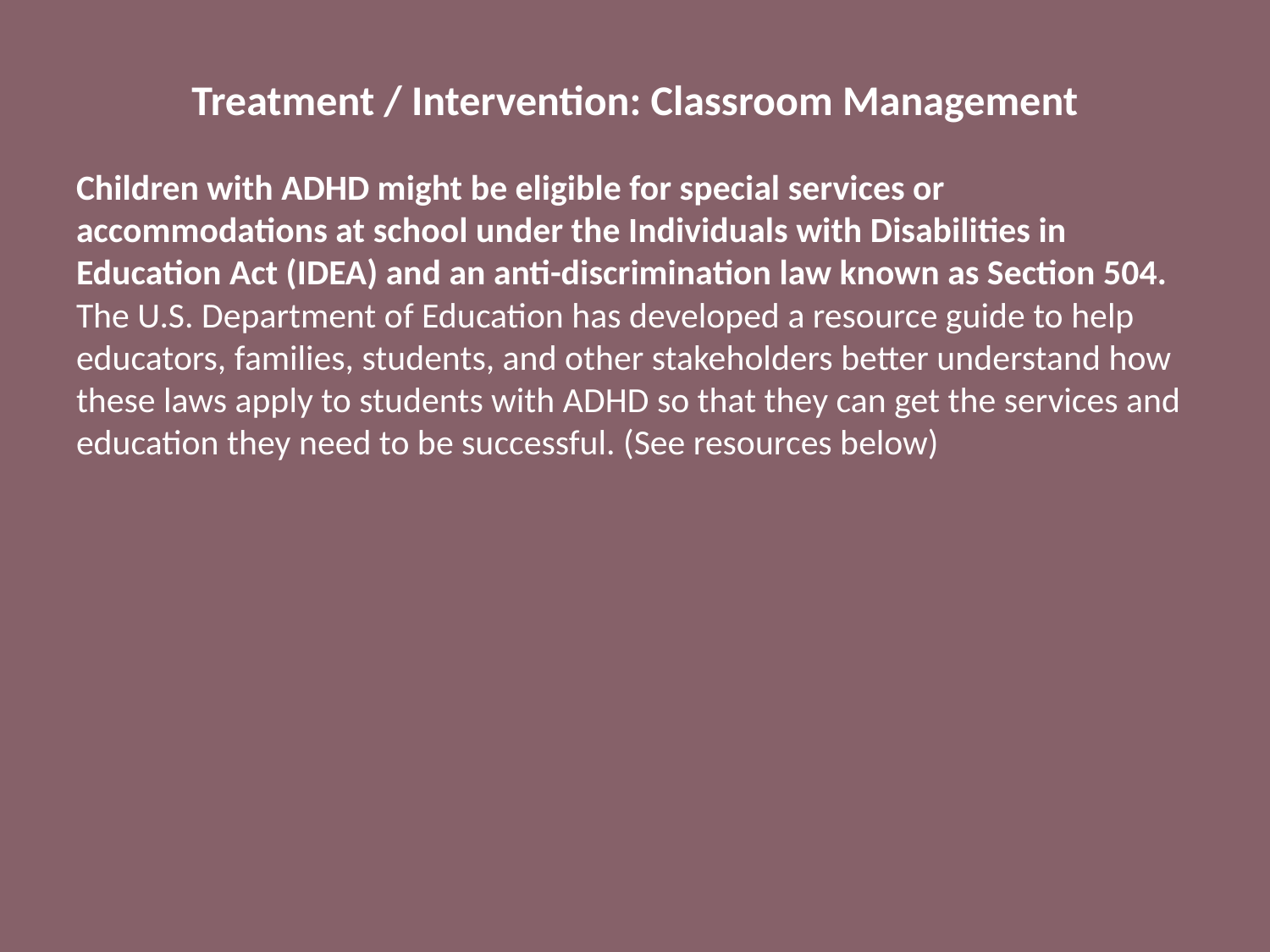

# Treatment / Intervention: Classroom Management
Children with ADHD might be eligible for special services or accommodations at school under the Individuals with Disabilities in Education Act (IDEA) and an anti-discrimination law known as Section 504. The U.S. Department of Education has developed a resource guide to help educators, families, students, and other stakeholders better understand how these laws apply to students with ADHD so that they can get the services and education they need to be successful. (See resources below)